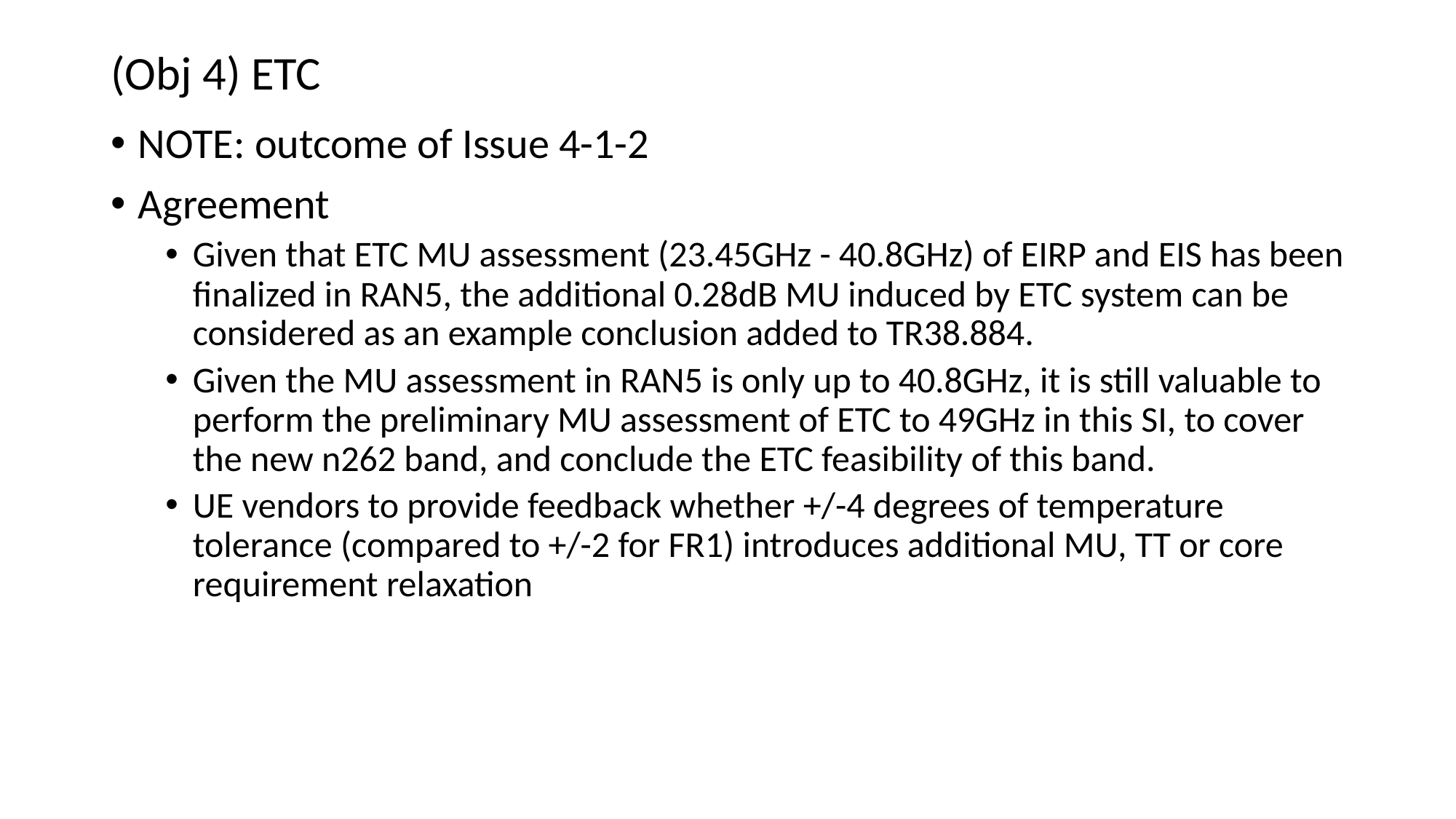

# (Obj 4) ETC
NOTE: outcome of Issue 4-1-2
Agreement
Given that ETC MU assessment (23.45GHz - 40.8GHz) of EIRP and EIS has been finalized in RAN5, the additional 0.28dB MU induced by ETC system can be considered as an example conclusion added to TR38.884.
Given the MU assessment in RAN5 is only up to 40.8GHz, it is still valuable to perform the preliminary MU assessment of ETC to 49GHz in this SI, to cover the new n262 band, and conclude the ETC feasibility of this band.
UE vendors to provide feedback whether +/-4 degrees of temperature tolerance (compared to +/-2 for FR1) introduces additional MU, TT or core requirement relaxation